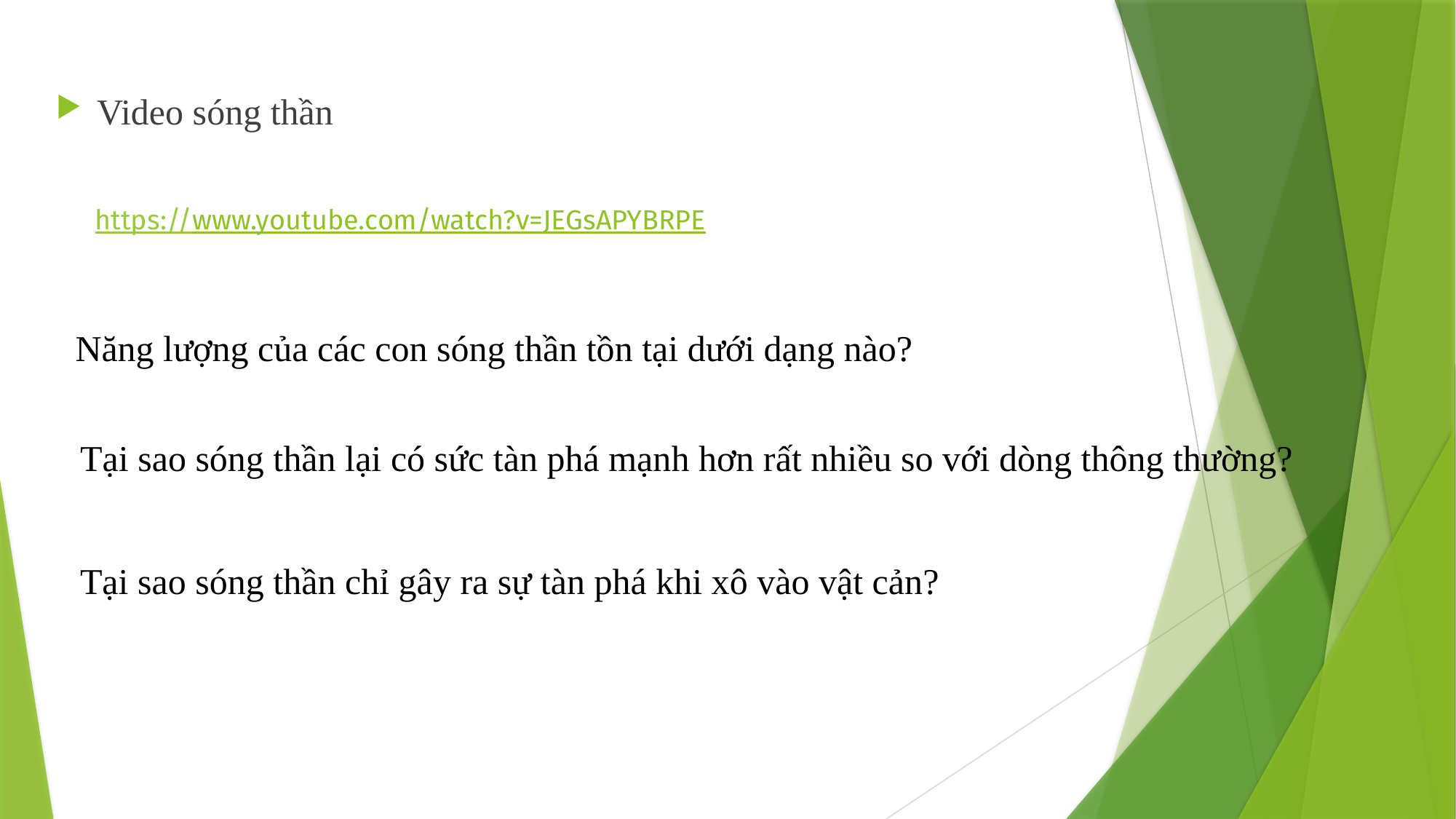

Video sóng thần
# https://www.youtube.com/watch?v=JEGsAPYBRPE
Năng lượng của các con sóng thần tồn tại dưới dạng nào?

 Tại sao sóng thần lại có sức tàn phá mạnh hơn rất nhiều so với dòng thông thường?

 Tại sao sóng thần chỉ gây ra sự tàn phá khi xô vào vật cản?